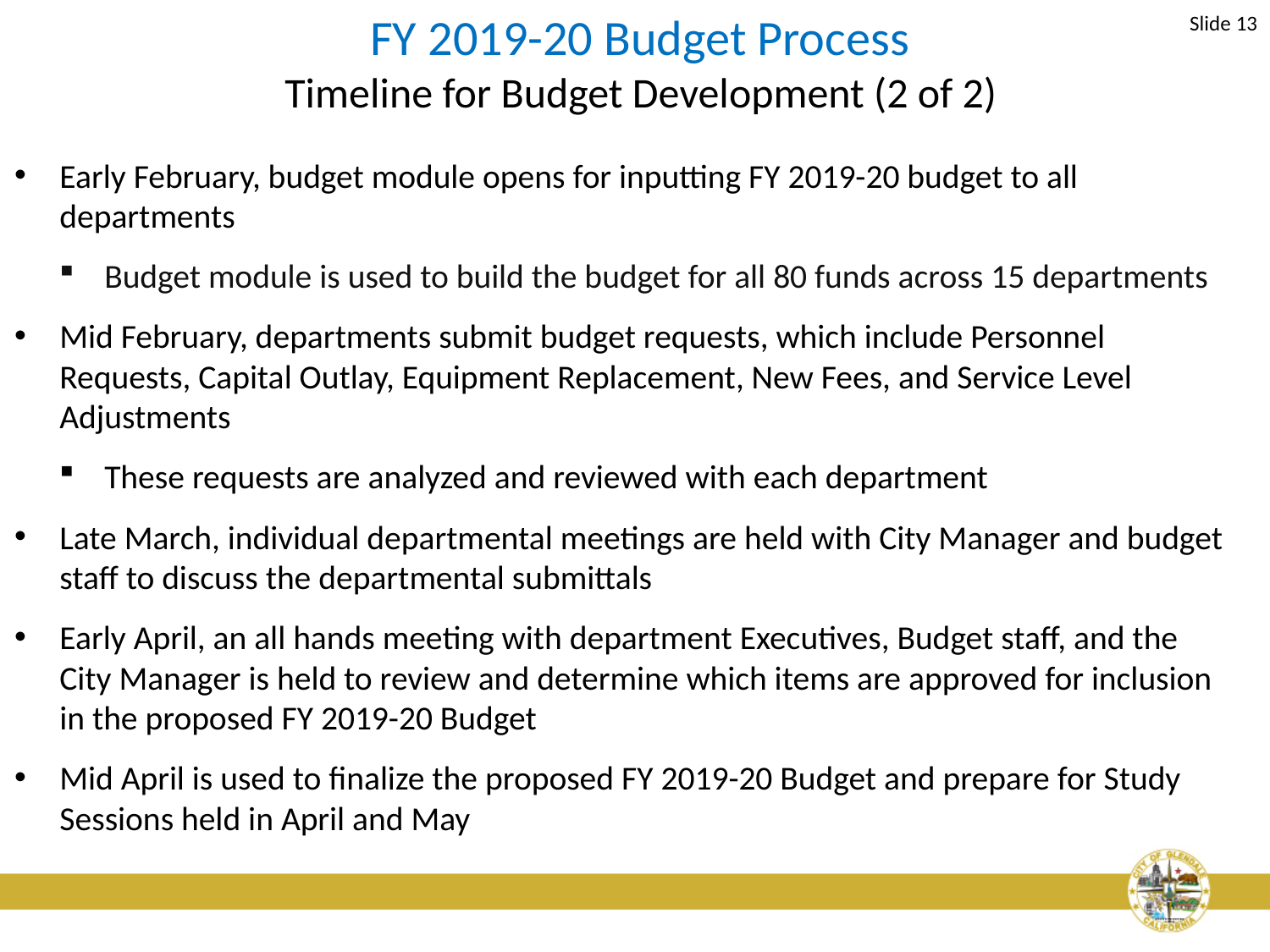

FY 2019-20 Budget Process
Timeline for Budget Development (2 of 2)

Slide 13
Early February, budget module opens for inputting FY 2019-20 budget to all departments
Budget module is used to build the budget for all 80 funds across 15 departments
Mid February, departments submit budget requests, which include Personnel Requests, Capital Outlay, Equipment Replacement, New Fees, and Service Level Adjustments
These requests are analyzed and reviewed with each department
Late March, individual departmental meetings are held with City Manager and budget staff to discuss the departmental submittals
Early April, an all hands meeting with department Executives, Budget staff, and the City Manager is held to review and determine which items are approved for inclusion in the proposed FY 2019-20 Budget
Mid April is used to finalize the proposed FY 2019-20 Budget and prepare for Study Sessions held in April and May